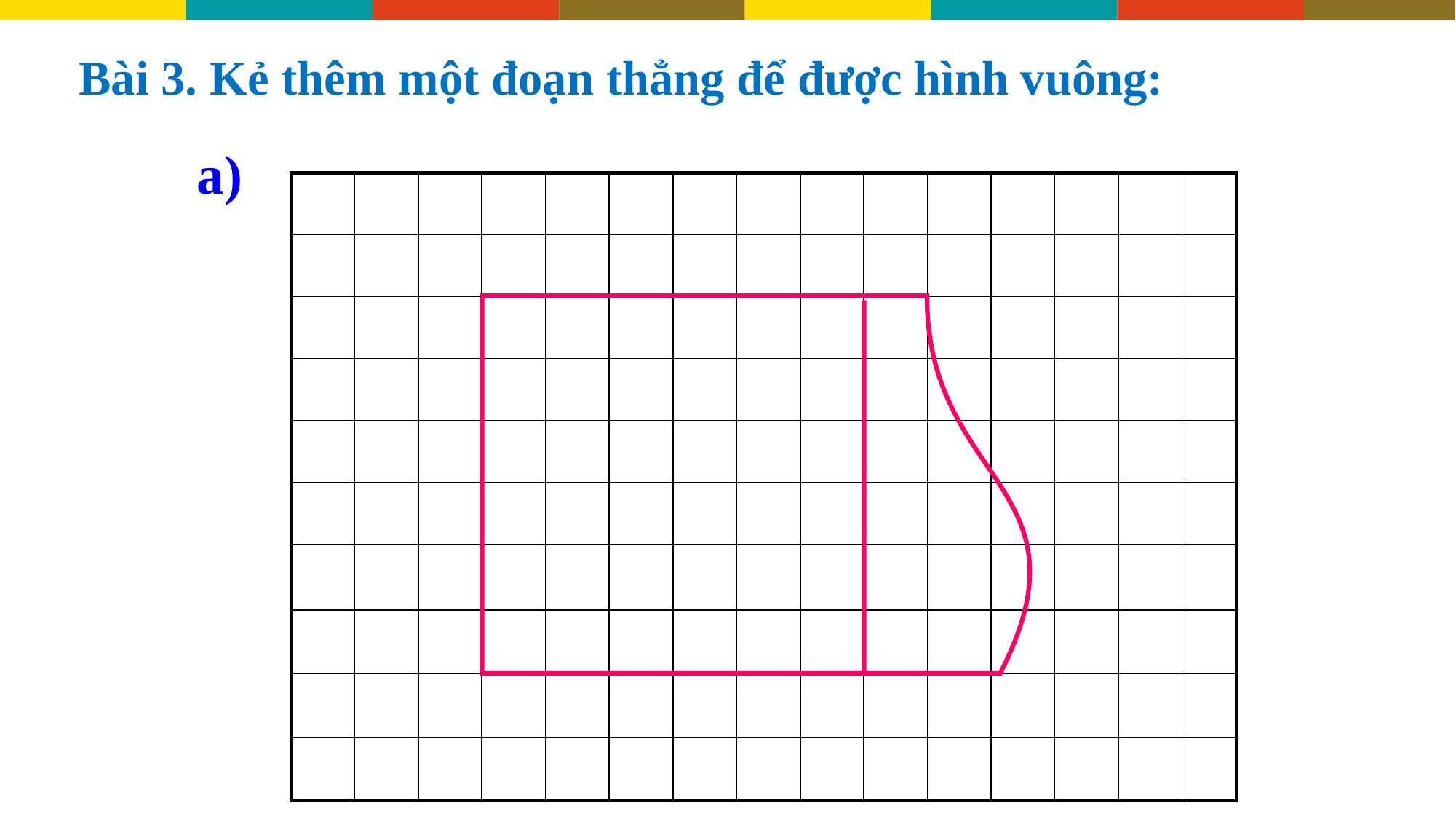

Bài 3. Kẻ thêm một đoạn thẳng để được hình vuông:
a)
|  |  |  |  |  |  |  |  |  |  |  |  |  |  |  |
| --- | --- | --- | --- | --- | --- | --- | --- | --- | --- | --- | --- | --- | --- | --- |
|  |  |  |  |  |  |  |  |  |  |  |  |  |  |  |
|  |  |  |  |  |  |  |  |  |  |  |  |  |  |  |
|  |  |  |  |  |  |  |  |  |  |  |  |  |  |  |
|  |  |  |  |  |  |  |  |  |  |  |  |  |  |  |
|  |  |  |  |  |  |  |  |  |  |  |  |  |  |  |
|  |  |  |  |  |  |  |  |  |  |  |  |  |  |  |
|  |  |  |  |  |  |  |  |  |  |  |  |  |  |  |
|  |  |  |  |  |  |  |  |  |  |  |  |  |  |  |
|  |  |  |  |  |  |  |  |  |  |  |  |  |  |  |